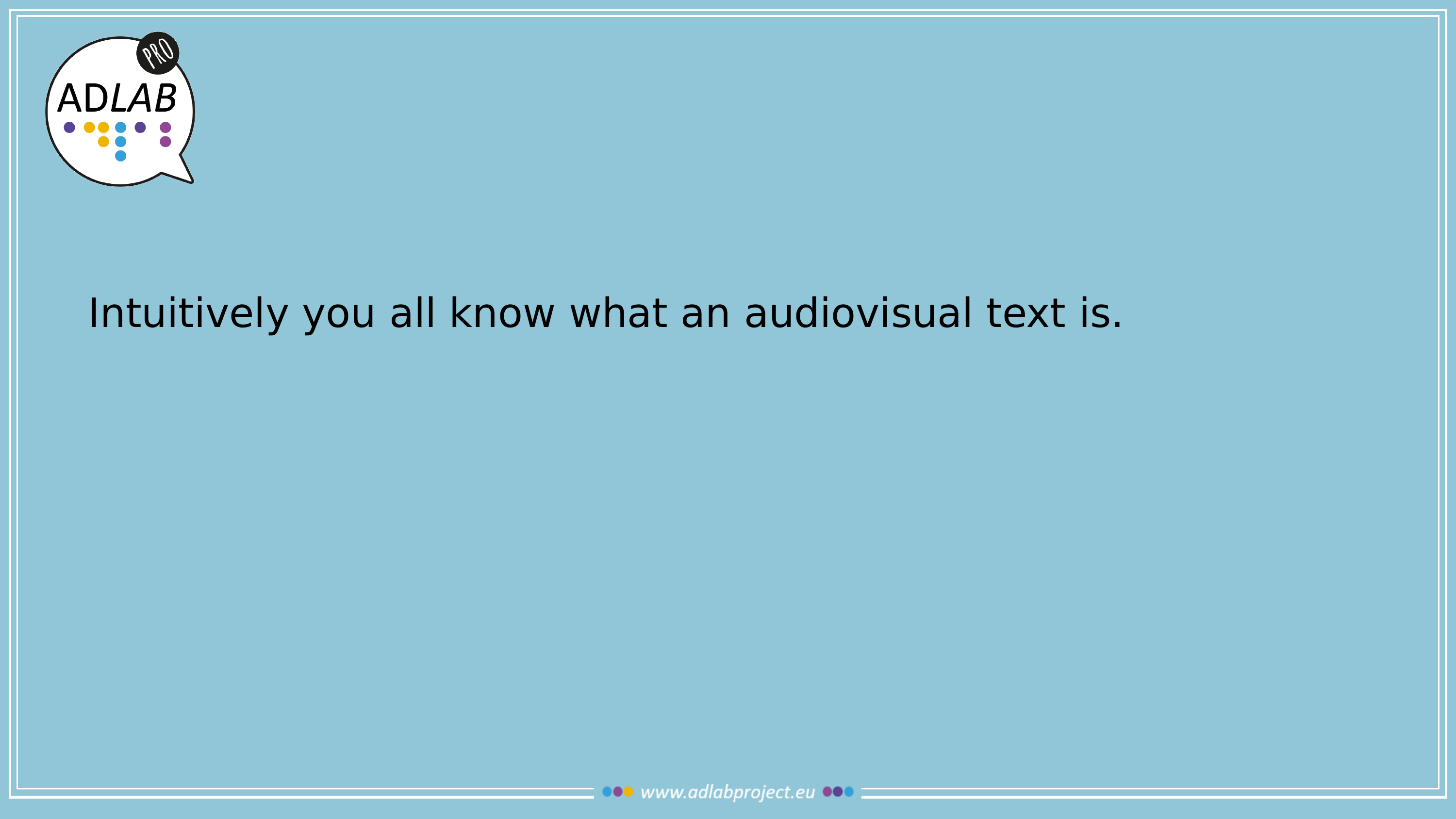

Intuitively you all know what an audiovisual text is.